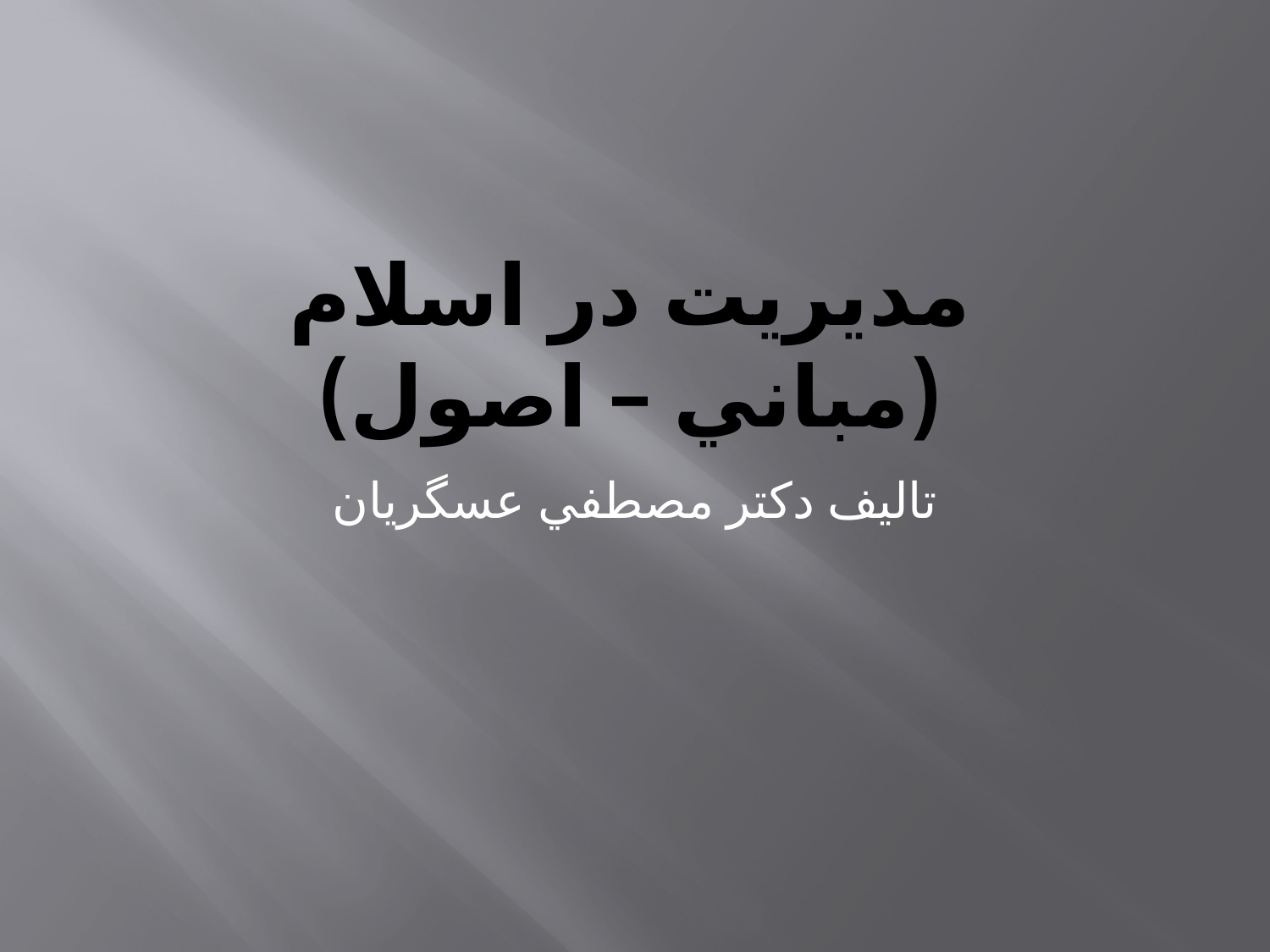

# مديريت در اسلام (مباني – اصول)
تاليف دكتر مصطفي عسگريان